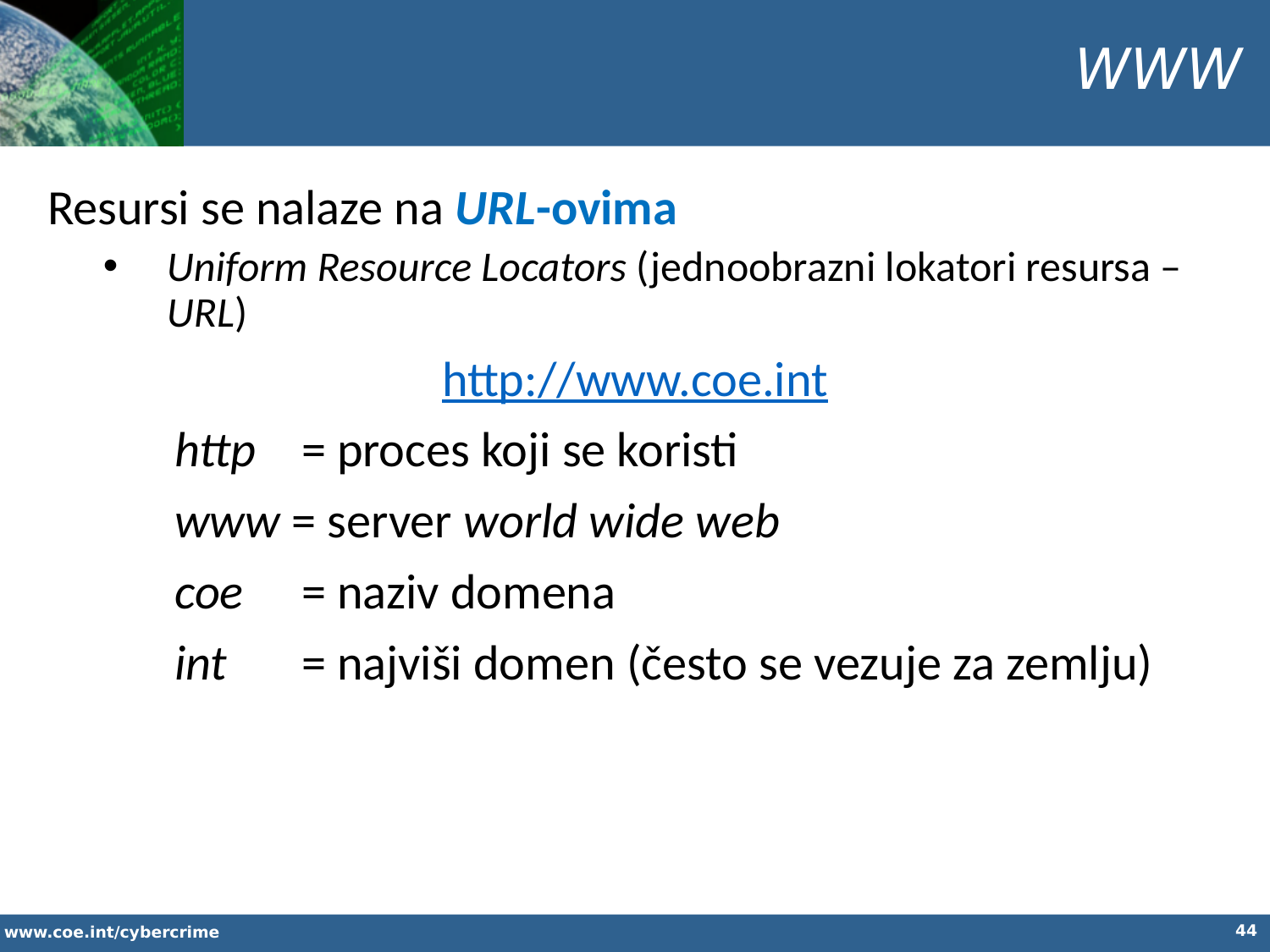

WWW
Resursi se nalaze na URL-ovima
Uniform Resource Locators (jednoobrazni lokatori resursa – URL)
http://www.coe.int
	http 	= proces koji se koristi
	www = server world wide web
	coe 	= naziv domena
	int 	= najviši domen (često se vezuje za zemlju)